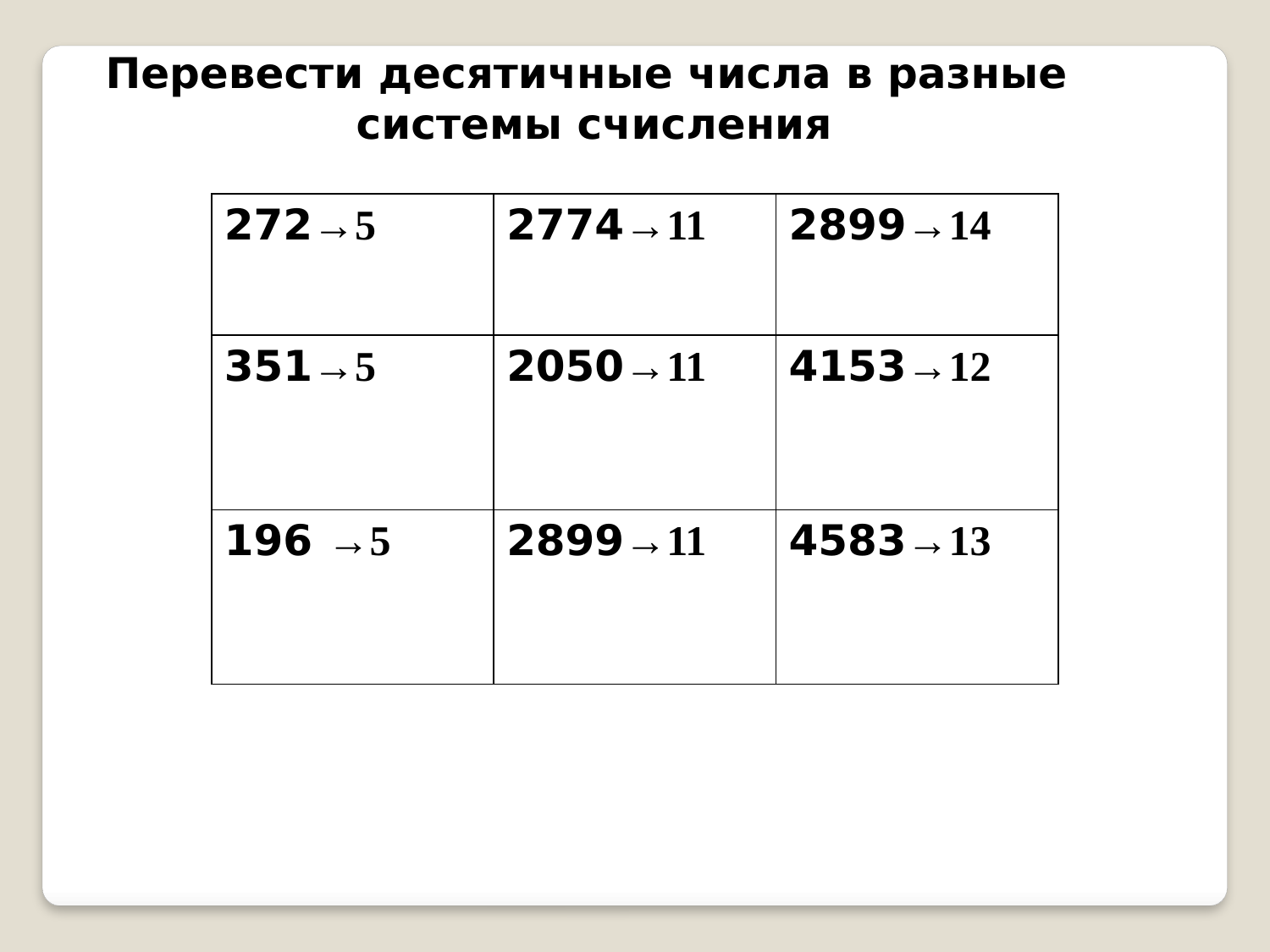

Перевести десятичные числа в разные
 системы счисления
| 272→5 | 2774→11 | 2899→14 |
| --- | --- | --- |
| 351→5 | 2050→11 | 4153→12 |
| 196 →5 | 2899→11 | 4583→13 |